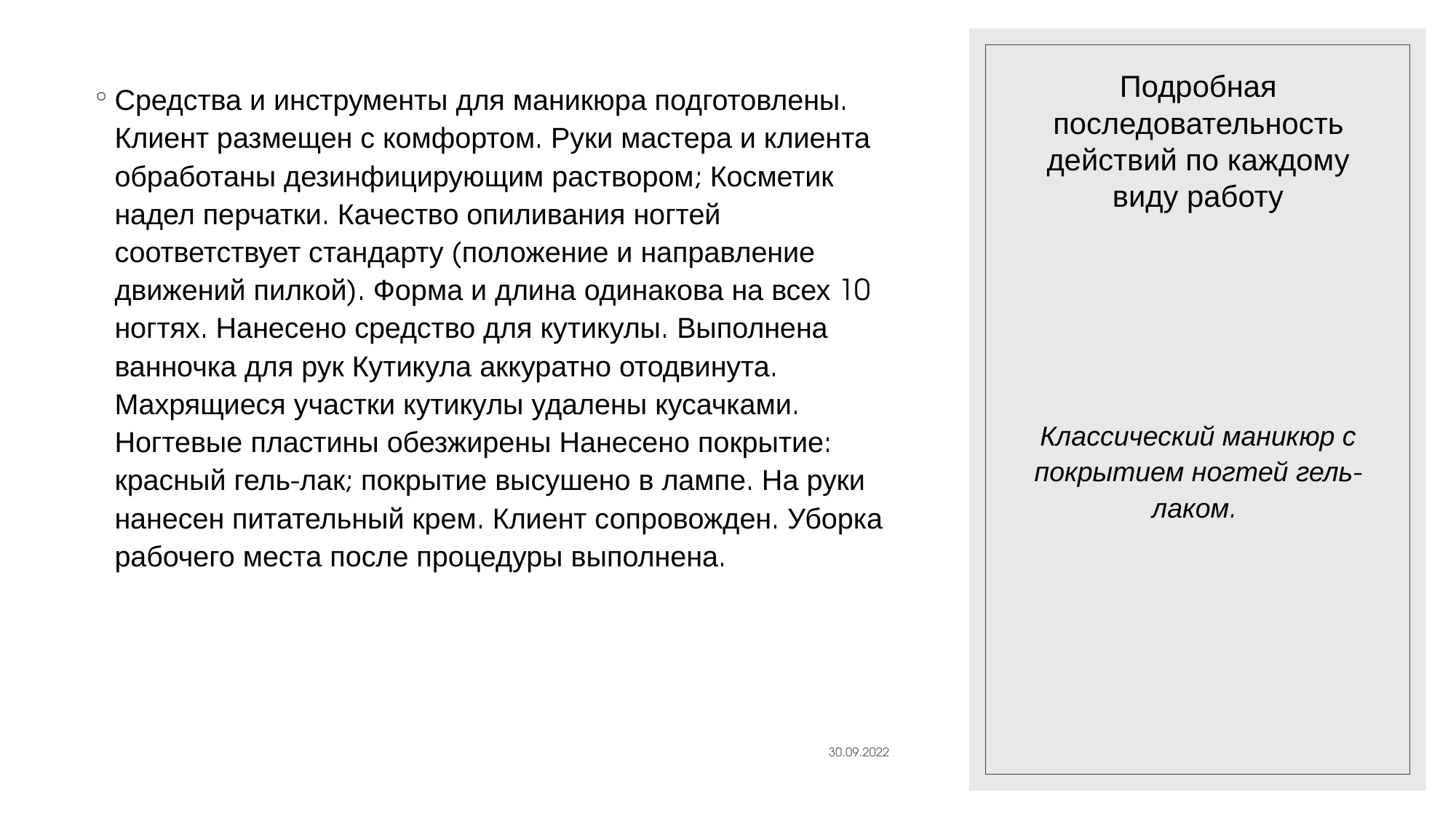

# Подробная последовательность действий по каждому виду работу
Средства и инструменты для маникюра подготовлены. Клиент размещен с комфортом. Руки мастера и клиента обработаны дезинфицирующим раствором; Косметик надел перчатки. Качество опиливания ногтей соответствует стандарту (положение и направление движений пилкой). Форма и длина одинакова на всех 10 ногтях. Нанесено средство для кутикулы. Выполнена ванночка для рук Кутикула аккуратно отодвинута. Махрящиеся участки кутикулы удалены кусачками. Ногтевые пластины обезжирены Нанесено покрытие: красный гель-лак; покрытие высушено в лампе. На руки нанесен питательный крем. Клиент сопровожден. Уборка рабочего места после процедуры выполнена.
Классический маникюр с покрытием ногтей гель-лаком.
30.09.2022